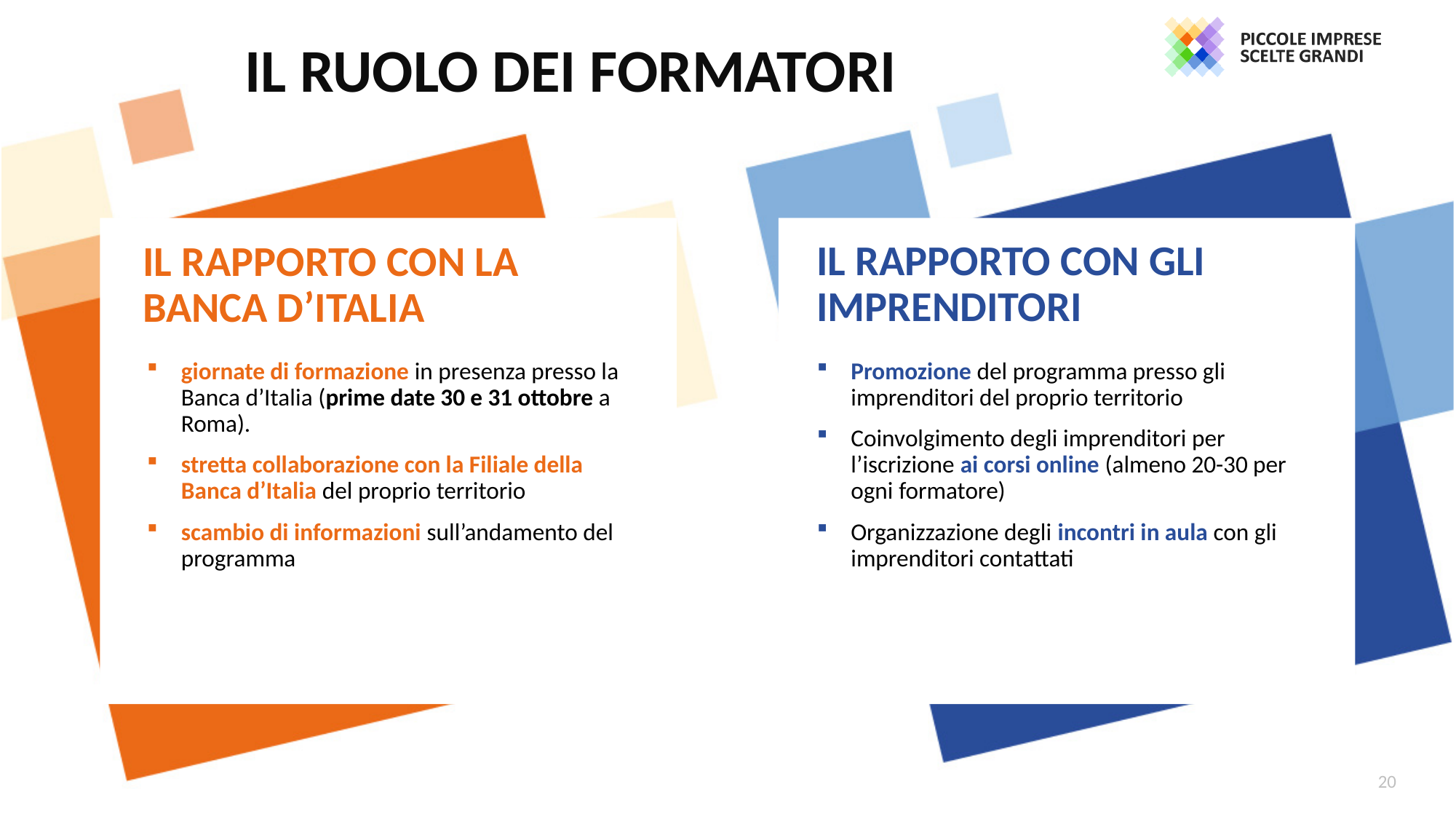

IL RUOLO DEI FORMATORI
IL RAPPORTO CON GLI IMPRENDITORI

IL RAPPORTO CON LA BANCA D’ITALIA

giornate di formazione in presenza presso la Banca d’Italia (prime date 30 e 31 ottobre a Roma).
stretta collaborazione con la Filiale della Banca d’Italia del proprio territorio
scambio di informazioni sull’andamento del programma
Promozione del programma presso gli imprenditori del proprio territorio
Coinvolgimento degli imprenditori per l’iscrizione ai corsi online (almeno 20-30 per ogni formatore)
Organizzazione degli incontri in aula con gli imprenditori contattati
20